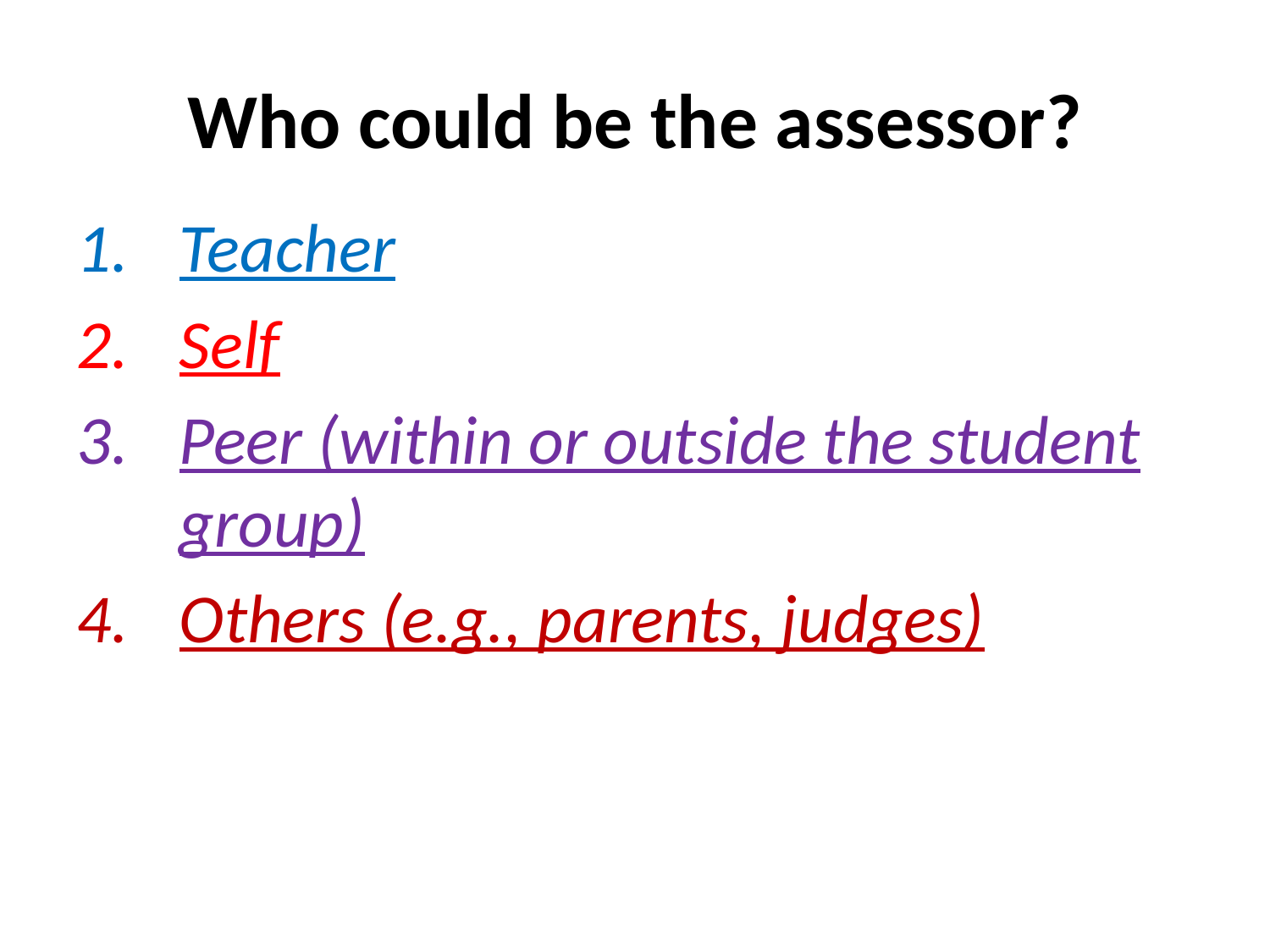

# Who could be the assessor?
Teacher
Self
Peer (within or outside the student group)
Others (e.g., parents, judges)